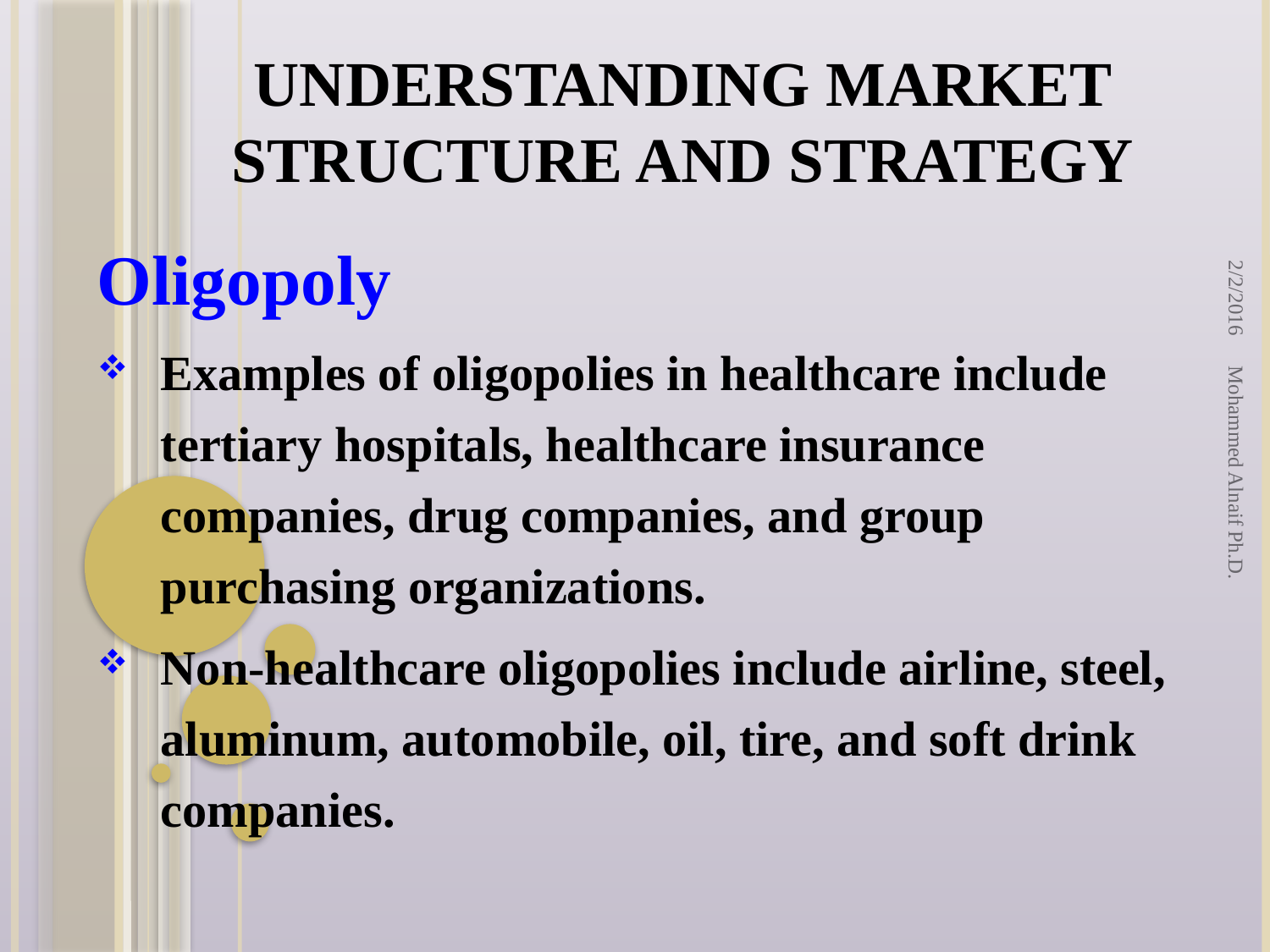

# Understanding Market Structure and Strategy
2/2/2016
Oligopoly
Examples of oligopolies in healthcare include tertiary hospitals, healthcare insurance companies, drug companies, and group purchasing organizations.
Non-healthcare oligopolies include airline, steel, aluminum, automobile, oil, tire, and soft drink companies.
Mohammed Alnaif Ph.D.